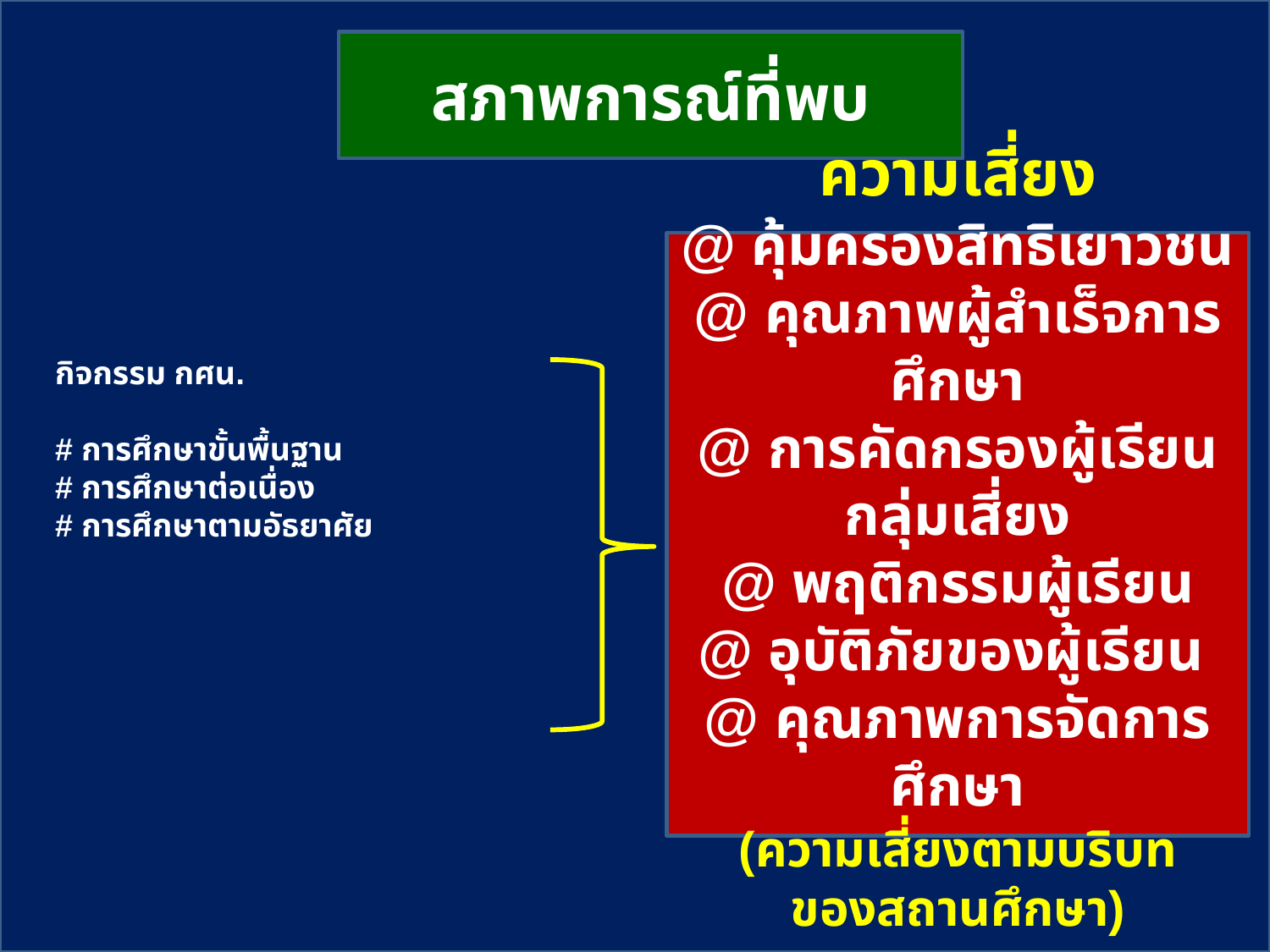

สภาพการณ์ที่พบ
ความเสี่ยง
@ คุ้มครองสิทธิเยาวชน
@ คุณภาพผู้สำเร็จการศึกษา
@ การคัดกรองผู้เรียนกลุ่มเสี่ยง
@ พฤติกรรมผู้เรียน
@ อุบัติภัยของผู้เรียน
@ คุณภาพการจัดการศึกษา
(ความเสี่ยงตามบริบท
ของสถานศึกษา)
# กิจกรรม กศน. # การศึกษาขั้นพื้นฐาน # การศึกษาต่อเนื่อง # การศึกษาตามอัธยาศัย